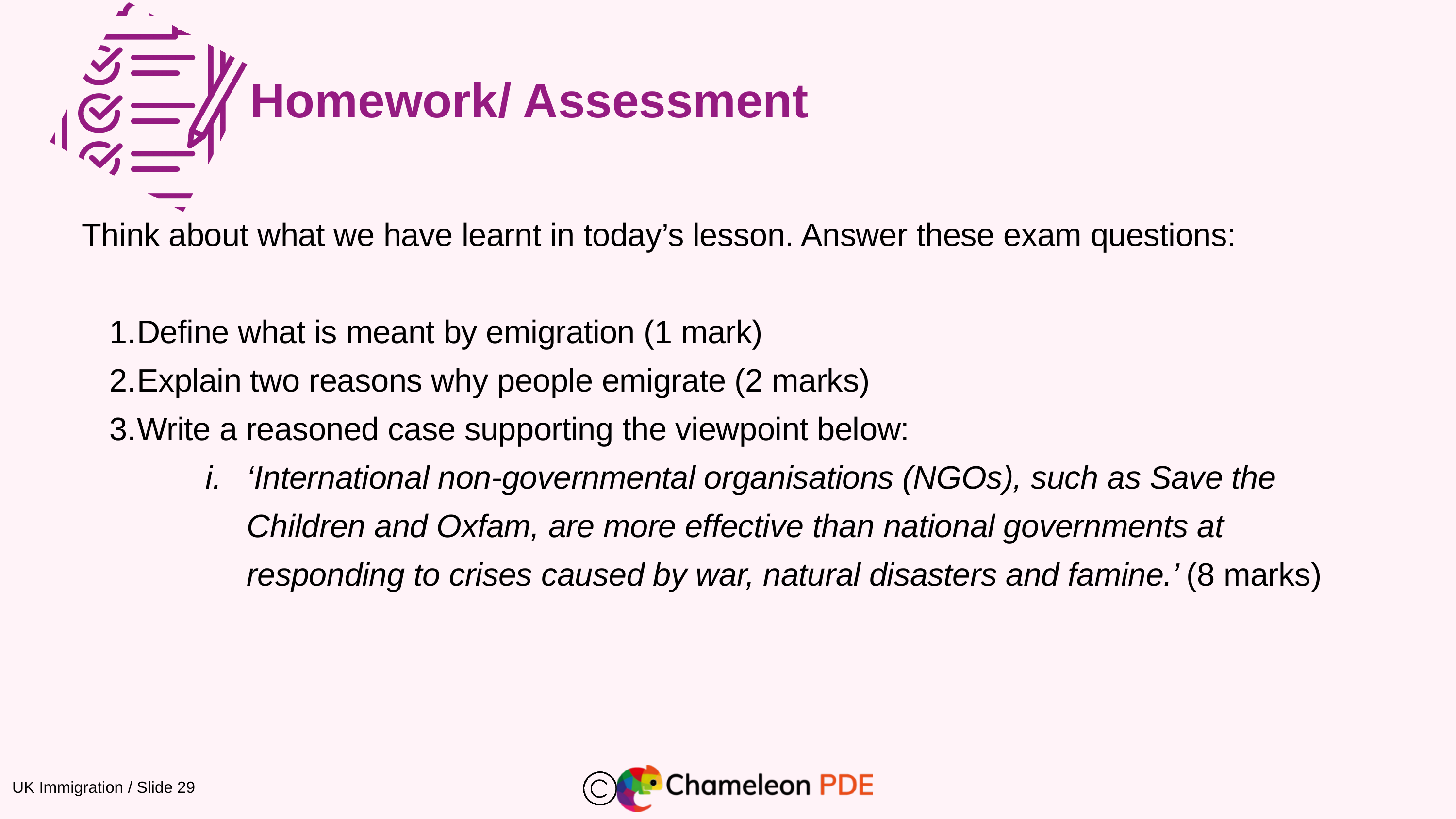

Homework/ Assessment

Think about what we have learnt in today’s lesson. Answer these exam questions:

Define what is meant by emigration (1 mark)
Explain two reasons why people emigrate (2 marks)
Write a reasoned case supporting the viewpoint below:
‘International non-governmental organisations (NGOs), such as Save the Children and Oxfam, are more effective than national governments at responding to crises caused by war, natural disasters and famine.’ (8 marks)

UK Immigration / Slide 29